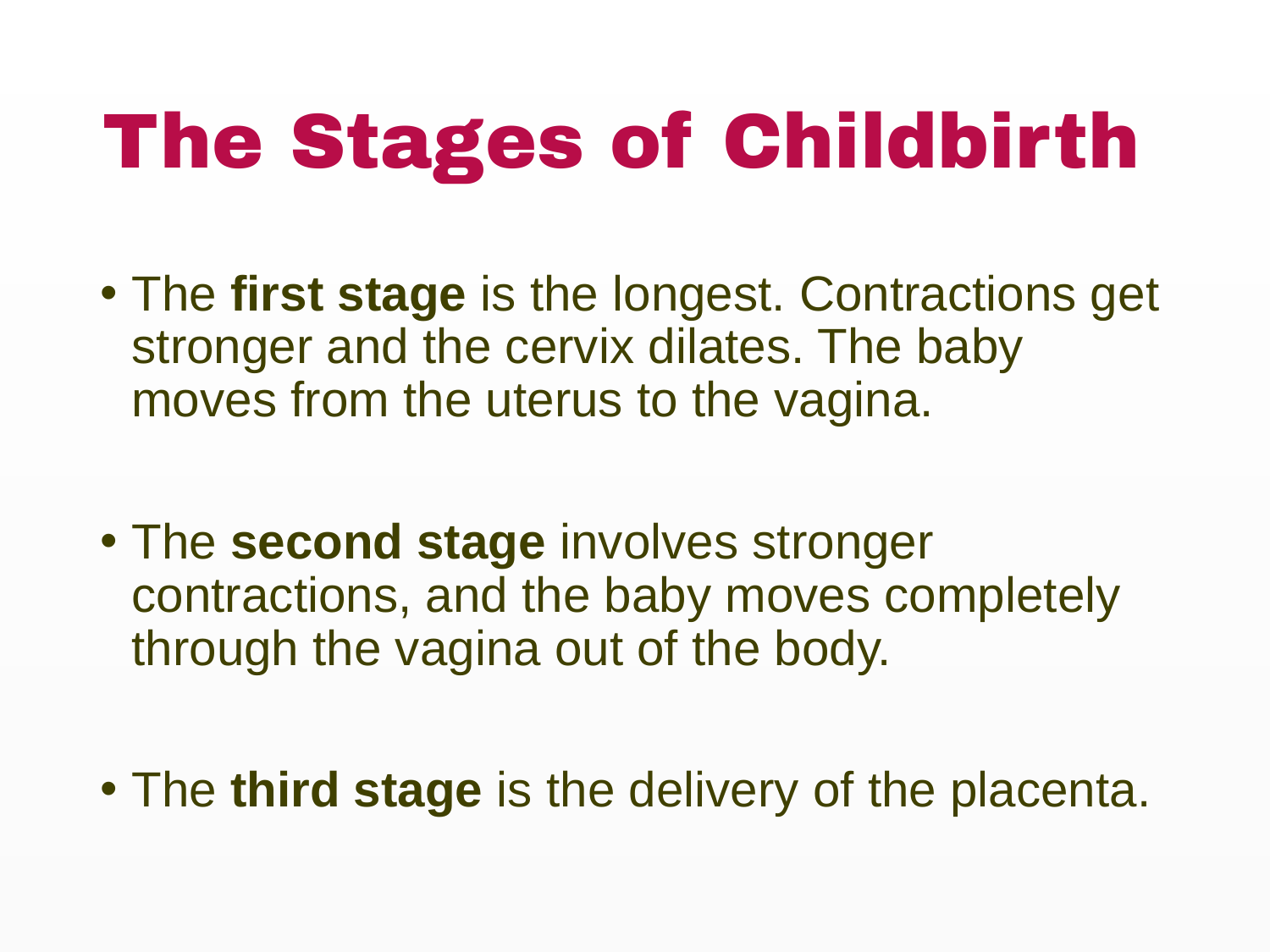

# The Stages of Childbirth
The first stage is the longest. Contractions get stronger and the cervix dilates. The baby moves from the uterus to the vagina.

The second stage involves stronger contractions, and the baby moves completely through the vagina out of the body.

The third stage is the delivery of the placenta.